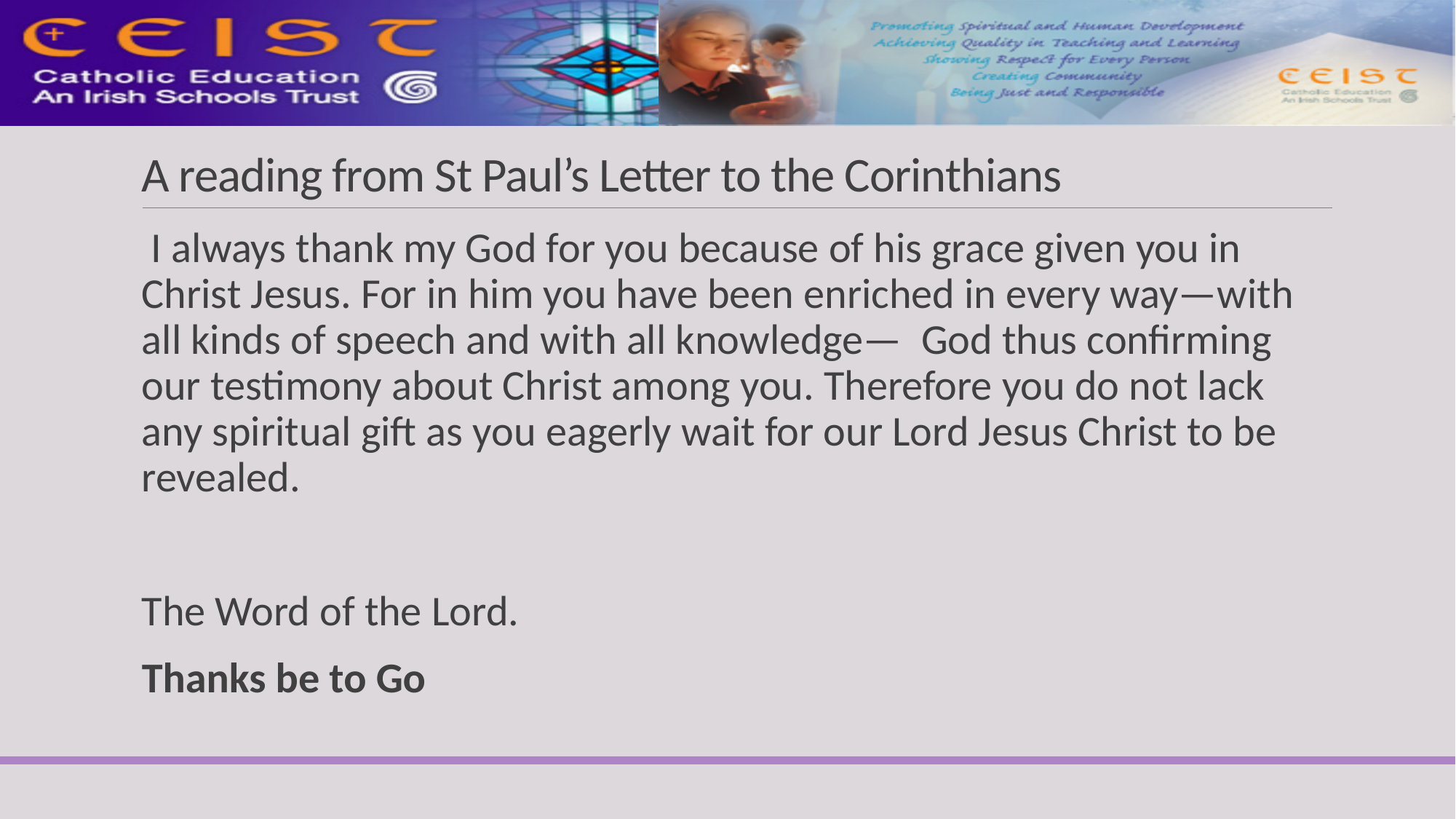

# A reading from St Paul’s Letter to the Corinthians
 I always thank my God for you because of his grace given you in Christ Jesus. For in him you have been enriched in every way—with all kinds of speech and with all knowledge—  God thus confirming our testimony about Christ among you. Therefore you do not lack any spiritual gift as you eagerly wait for our Lord Jesus Christ to be revealed.

The Word of the Lord.
Thanks be to Go